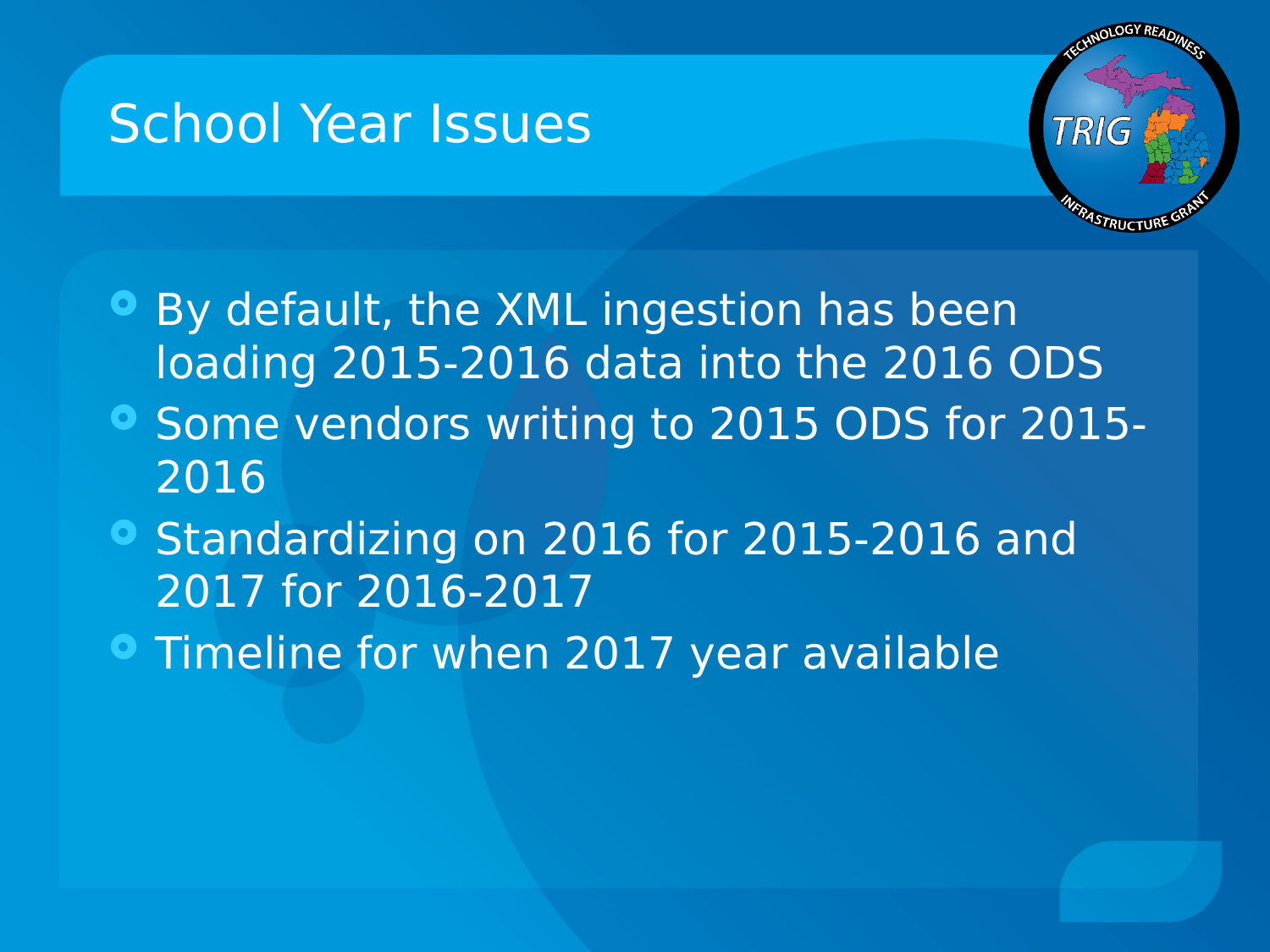

# School Year Issues
By default, the XML ingestion has been loading 2015-2016 data into the 2016 ODS
Some vendors writing to 2015 ODS for 2015-2016
Standardizing on 2016 for 2015-2016 and 2017 for 2016-2017
Timeline for when 2017 year available